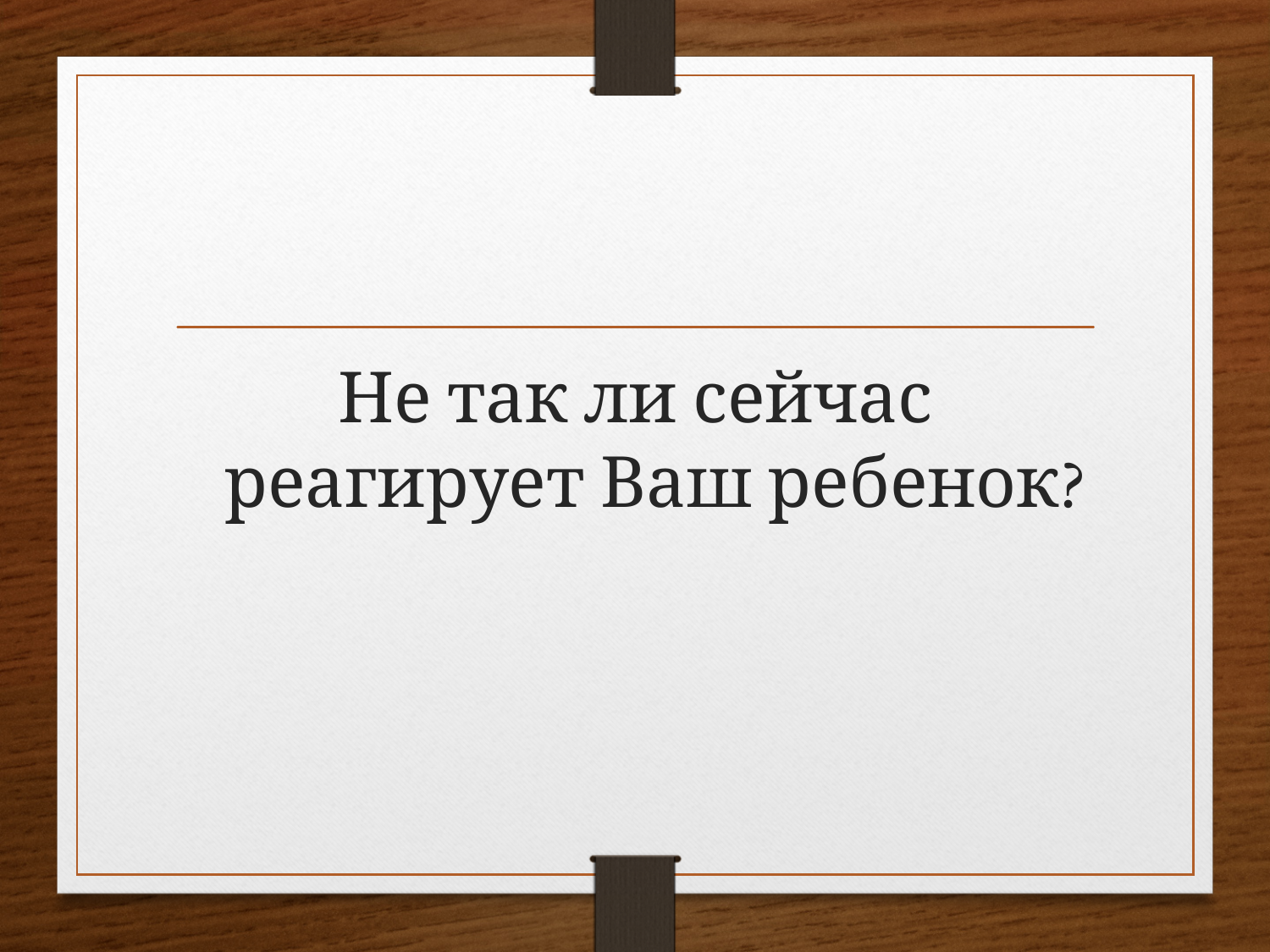

Не так ли сейчас реагирует Ваш ребенок?